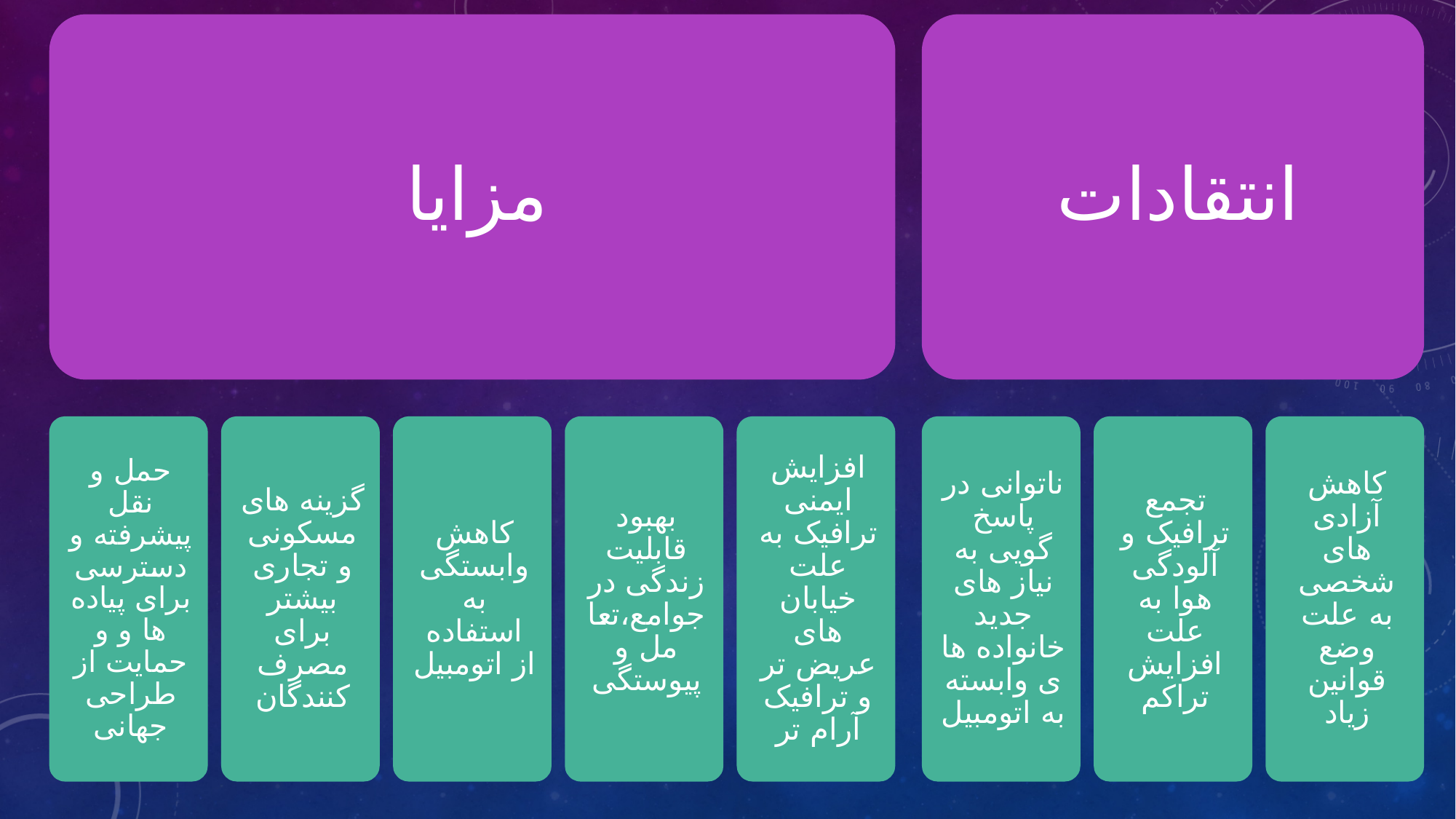

مزایا
حمل و نقل پیشرفته و دسترسی برای پیاده ها و و حمایت از طراحی جهانی
گزینه های مسکونی و تجاری بیشتر برای مصرف کنندگان
کاهش وابستگی به استفاده از اتومبیل
بهبود قابلیت زندگی در جوامع،تعامل و پیوستگی
افزایش ایمنی ترافیک به علت خیابان های عریض تر و ترافیک آرام تر
انتقادات
ناتوانی در پاسخ گویی به نیاز های جدید خانواده ها ی وابسته به اتومبیل
تجمع ترافیک و آلودگی هوا به علت افزایش تراکم
کاهش آزادی های شخصی به علت وضع قوانین زیاد